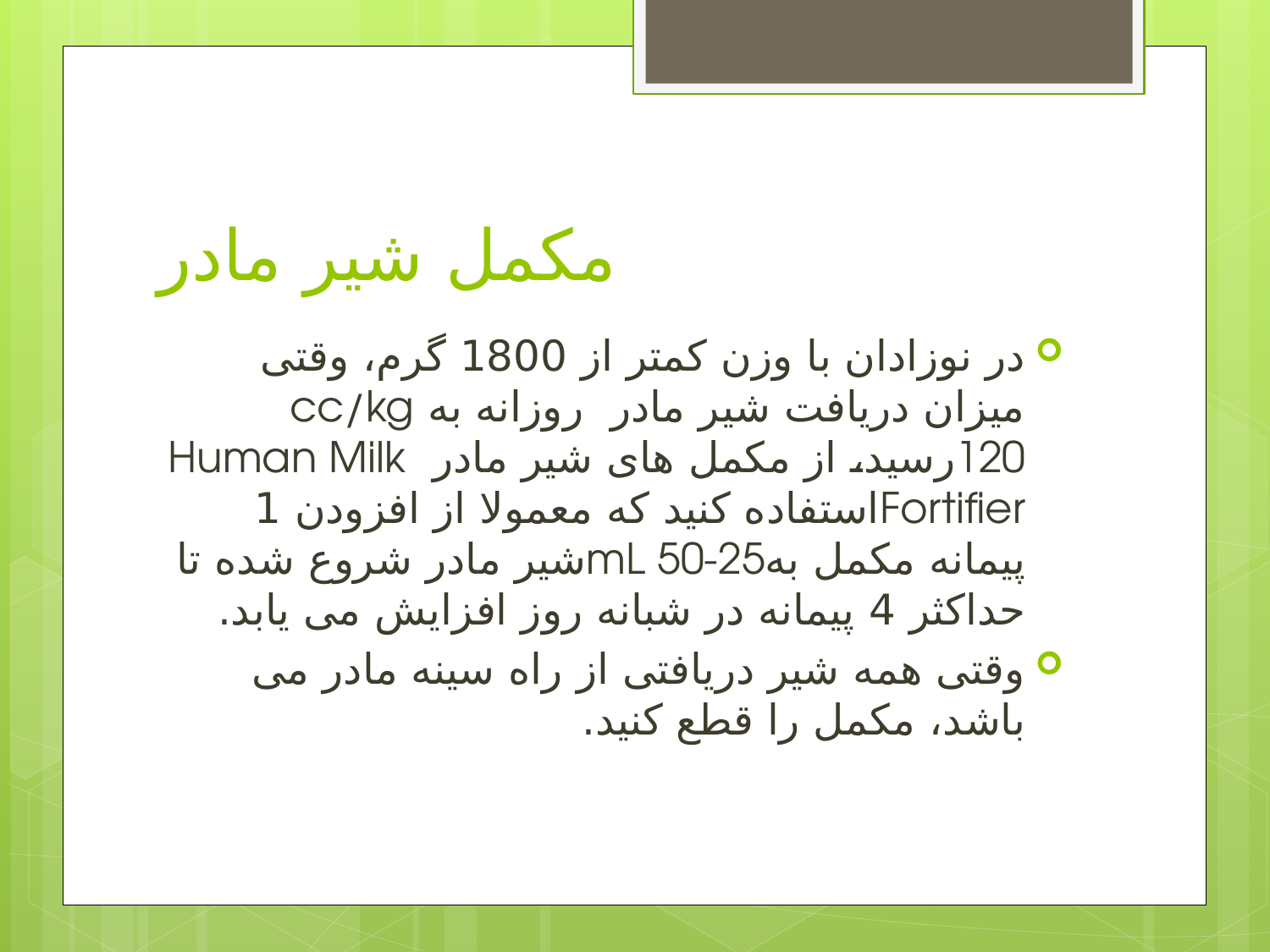

# مکمل شیر مادر
در نوزادان با وزن کمتر از 1800 گرم، وقتی میزان دریافت شیر مادر  روزانه به cc/kg 120رسید، از مکمل های شیر مادر  Human Milk Fortifierاستفاده کنید که معمولا از افزودن 1 پیمانه مکمل بهmL 50-25شیر مادر شروع شده تا حداکثر 4 پیمانه در شبانه روز افزایش می یابد.
وقتی همه شیر دریافتی از راه سینه مادر می باشد، مکمل را قطع کنید.